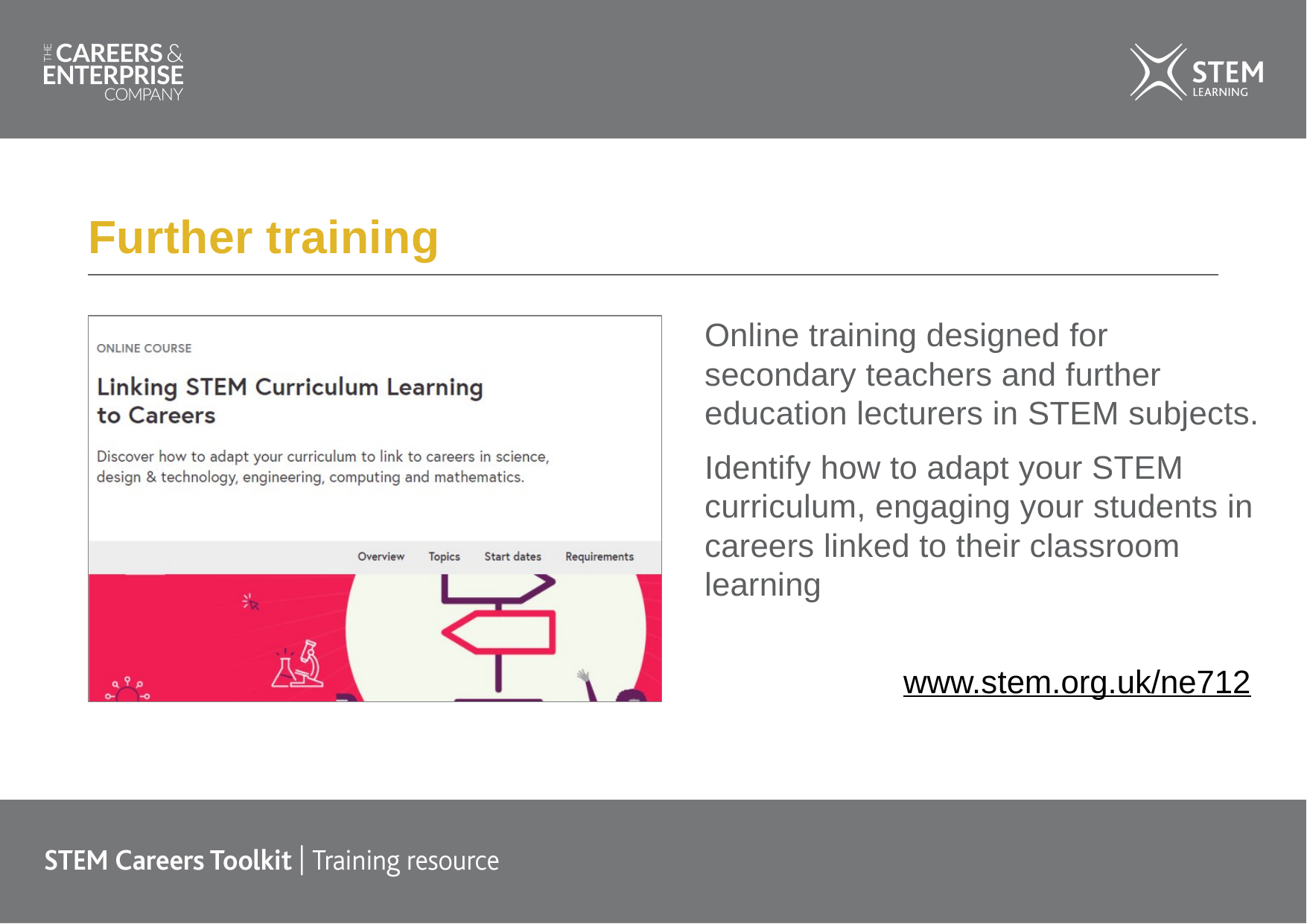

# Further training

Online training designed for secondary teachers and further education lecturers in STEM subjects.
Identify how to adapt your STEM curriculum, engaging your students in careers linked to their classroom learning

www.stem.org.uk/ne712